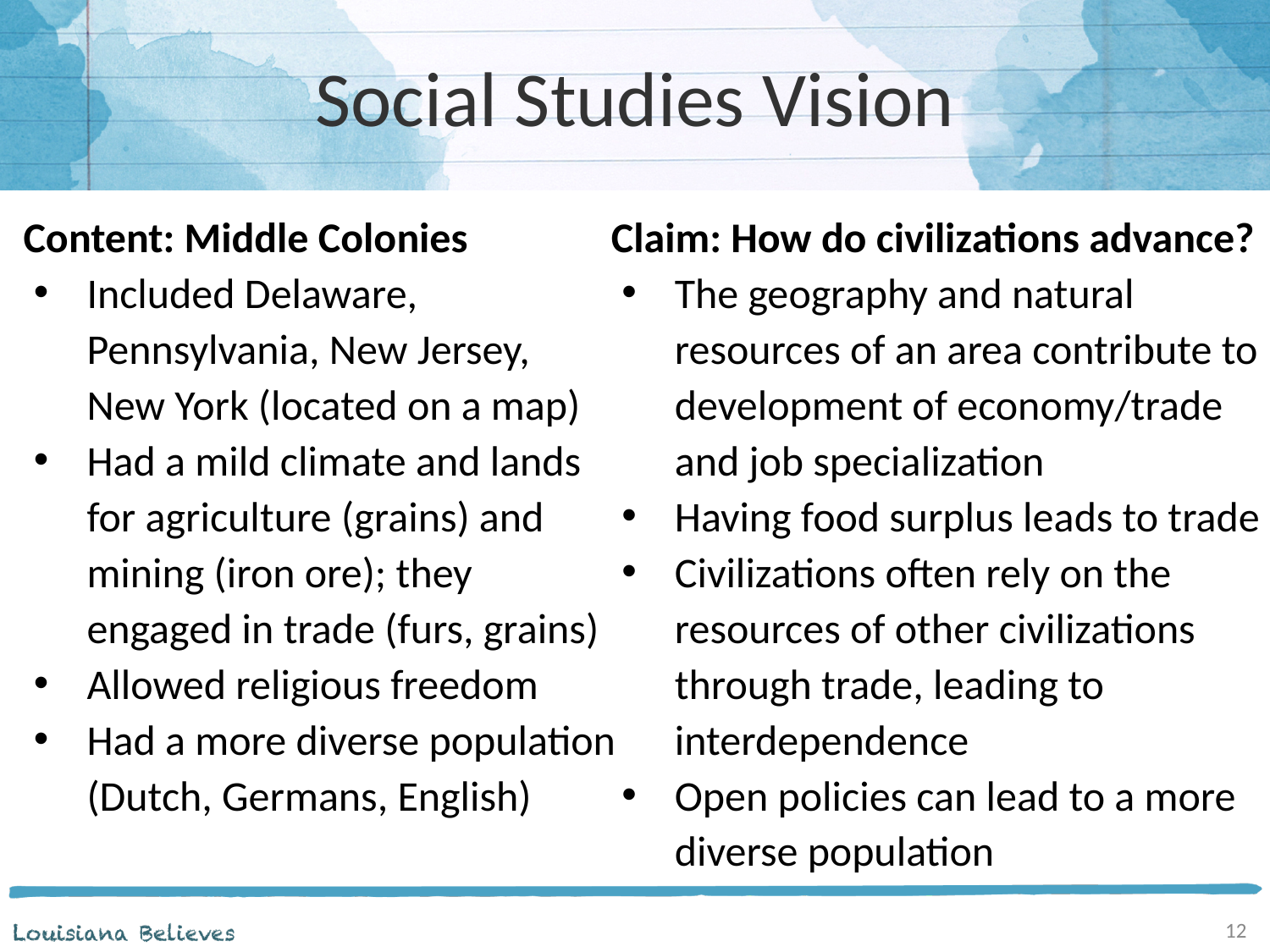

# Social Studies Vision
Content: Middle Colonies
Included Delaware, Pennsylvania, New Jersey, New York (located on a map)
Had a mild climate and lands for agriculture (grains) and mining (iron ore); they engaged in trade (furs, grains)
Allowed religious freedom
Had a more diverse population (Dutch, Germans, English)
Claim: How do civilizations advance?
The geography and natural resources of an area contribute to development of economy/trade and job specialization
Having food surplus leads to trade
Civilizations often rely on the resources of other civilizations through trade, leading to interdependence
Open policies can lead to a more diverse population
12